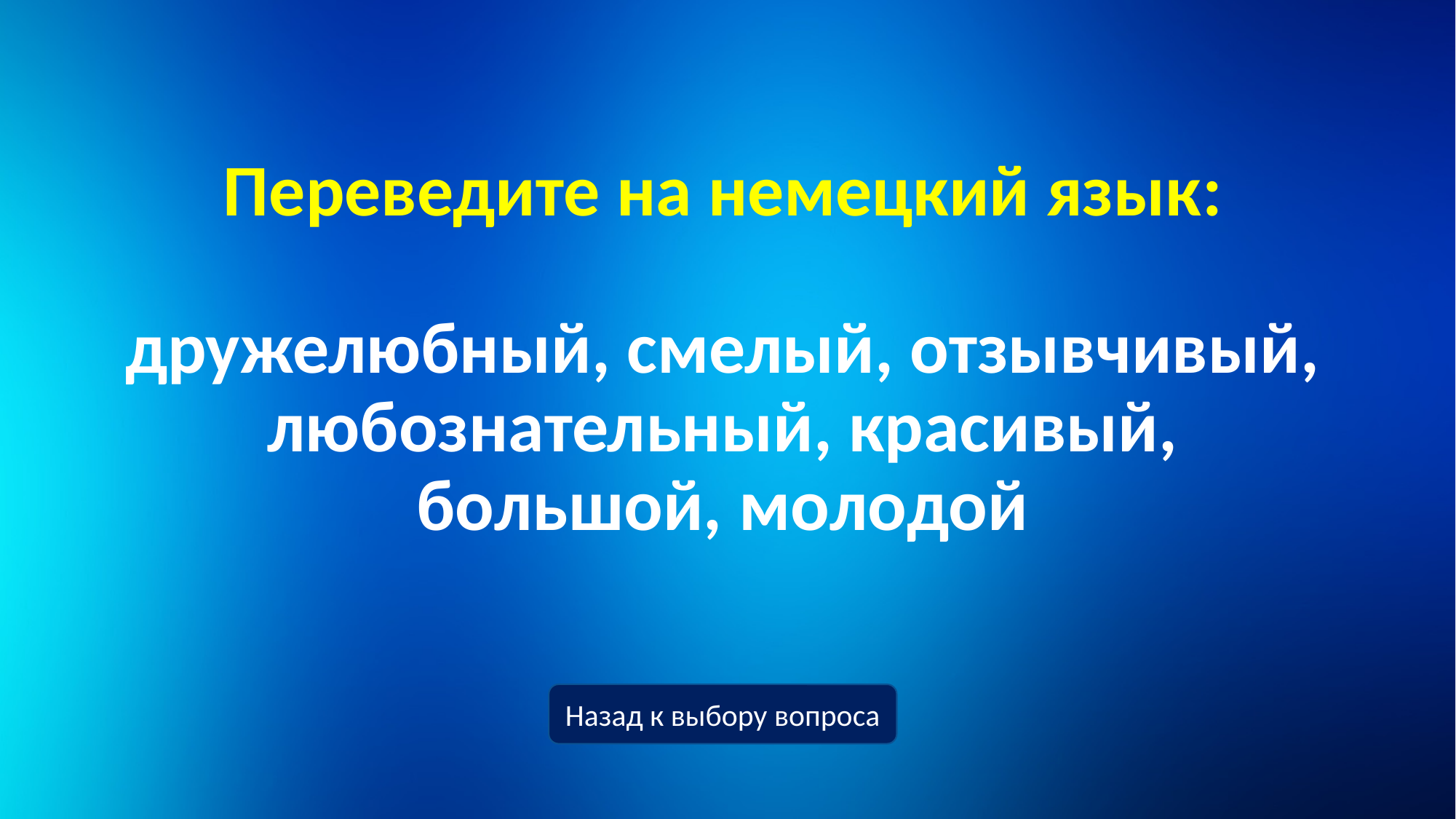

# Переведите на немецкий язык: дружелюбный, смелый, отзывчивый, любознательный, красивый, большой, молодой
Назад к выбору вопроса